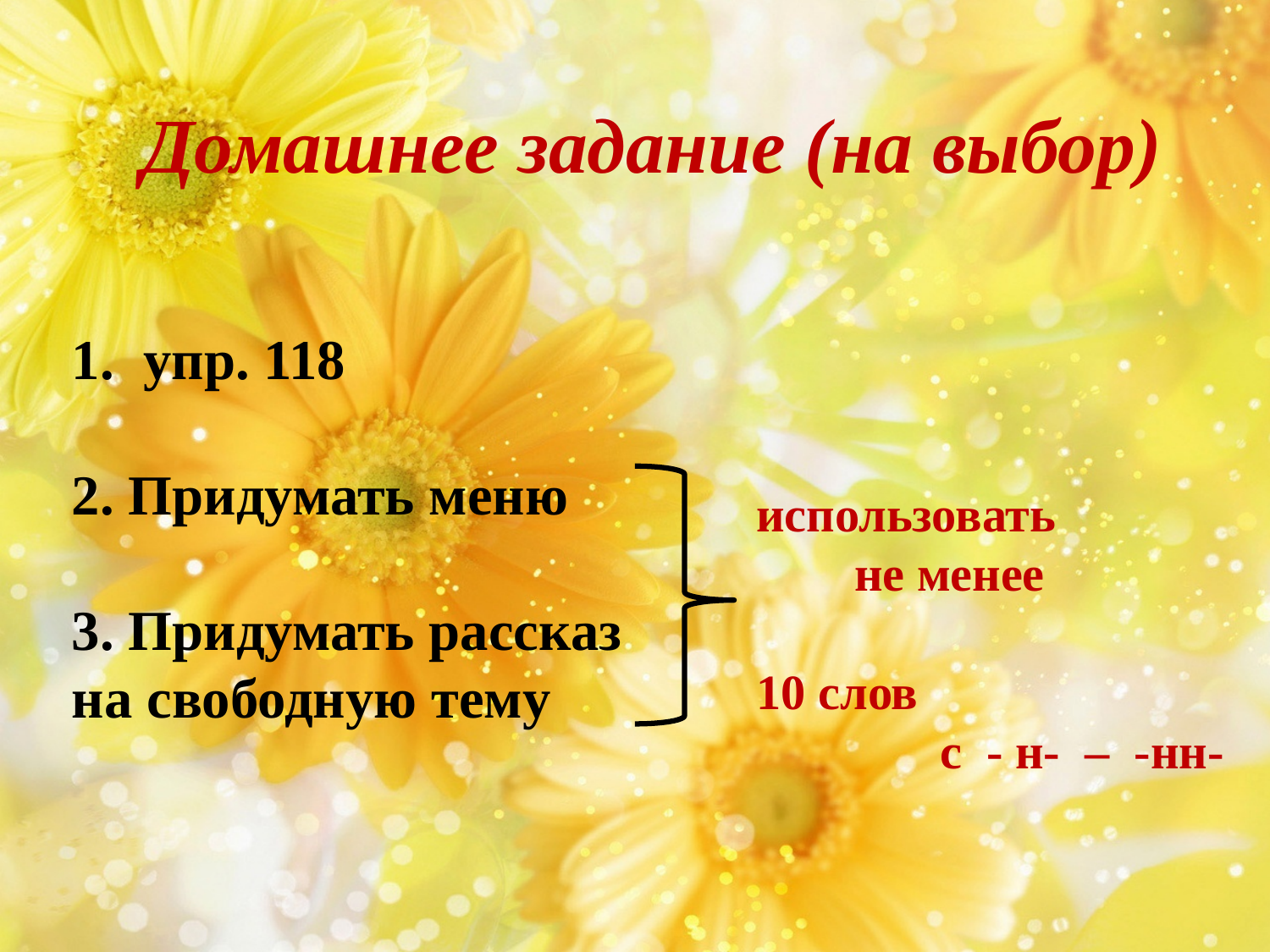

Домашнее задание (на выбор)
упр. 118

2. Придумать меню

3. Придумать рассказ
на свободную тему

использовать                       не менее                                                    10 слов                                          с  - н-  –  -нн-